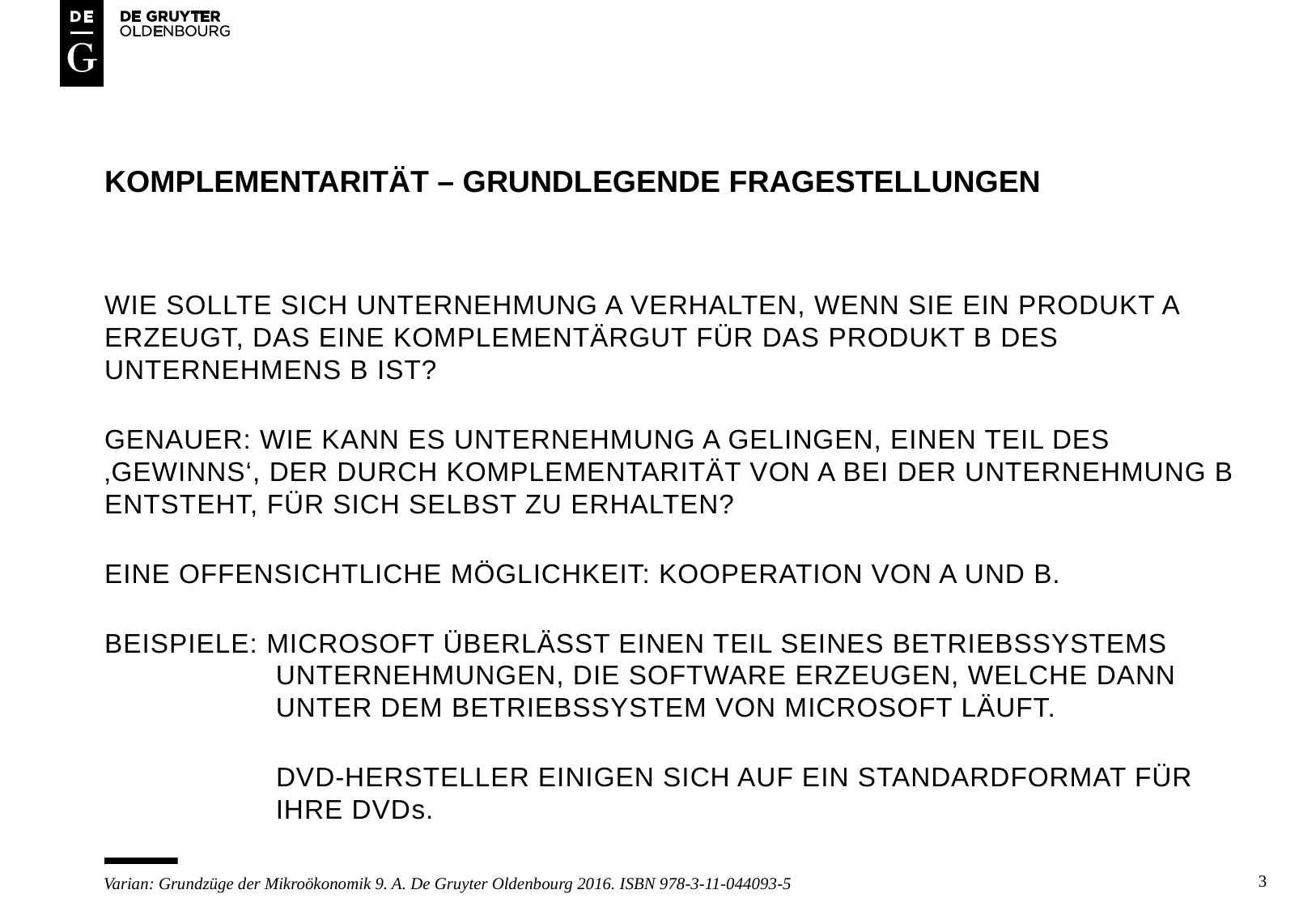

# Komplementarität – grundlegende fragestellungen
Wie sollte sich unternehmung a verhalten, wenn sie ein produkt a erzeugt, das eine komplementärgut für das produkt B des unternehmens b ist?
Genauer: wie kann es unternehmung a gelingen, einen teil des ‚gewinns‘, der durch komplementarität von A bei der unternehmung b entsteht, für sich selbst zu erhalten?
Eine offensichtliche möglichkeit: Kooperation von a und b.
Beispiele: Microsoft überlässt einen teil seines betriebssystems
	      unternehmungen, die software erzeugen, welche dann 	   	      unter dem betriebssystem von Microsoft läuft.
	      Dvd-hersteller einigen sich auf ein standardformat für 	      ihre DVDs.
3
Varian: Grundzüge der Mikroökonomik 9. A. De Gruyter Oldenbourg 2016. ISBN 978-3-11-044093-5